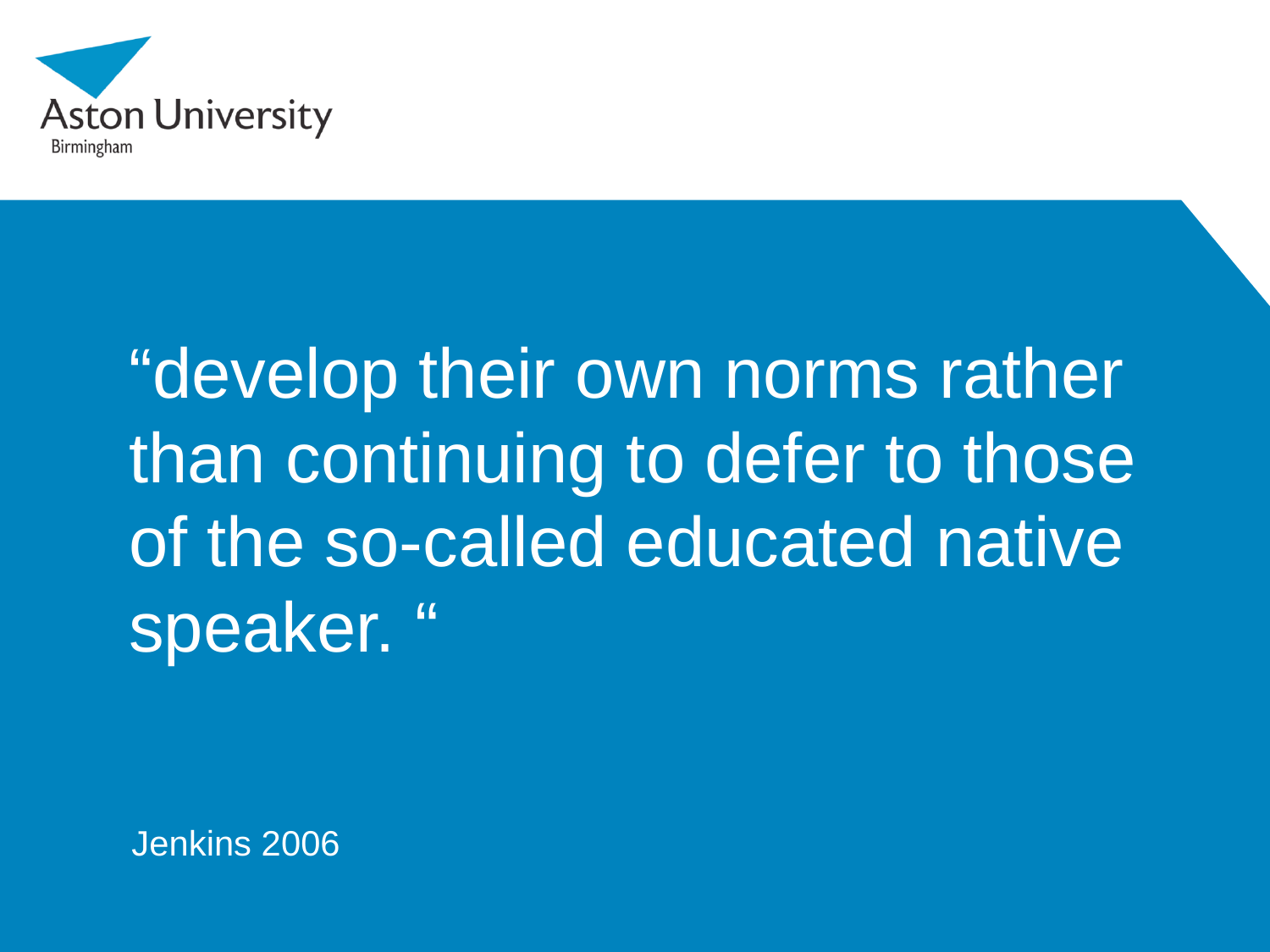

# “develop their own norms rather than continuing to defer to those of the so-called educated native speaker. “
Jenkins 2006